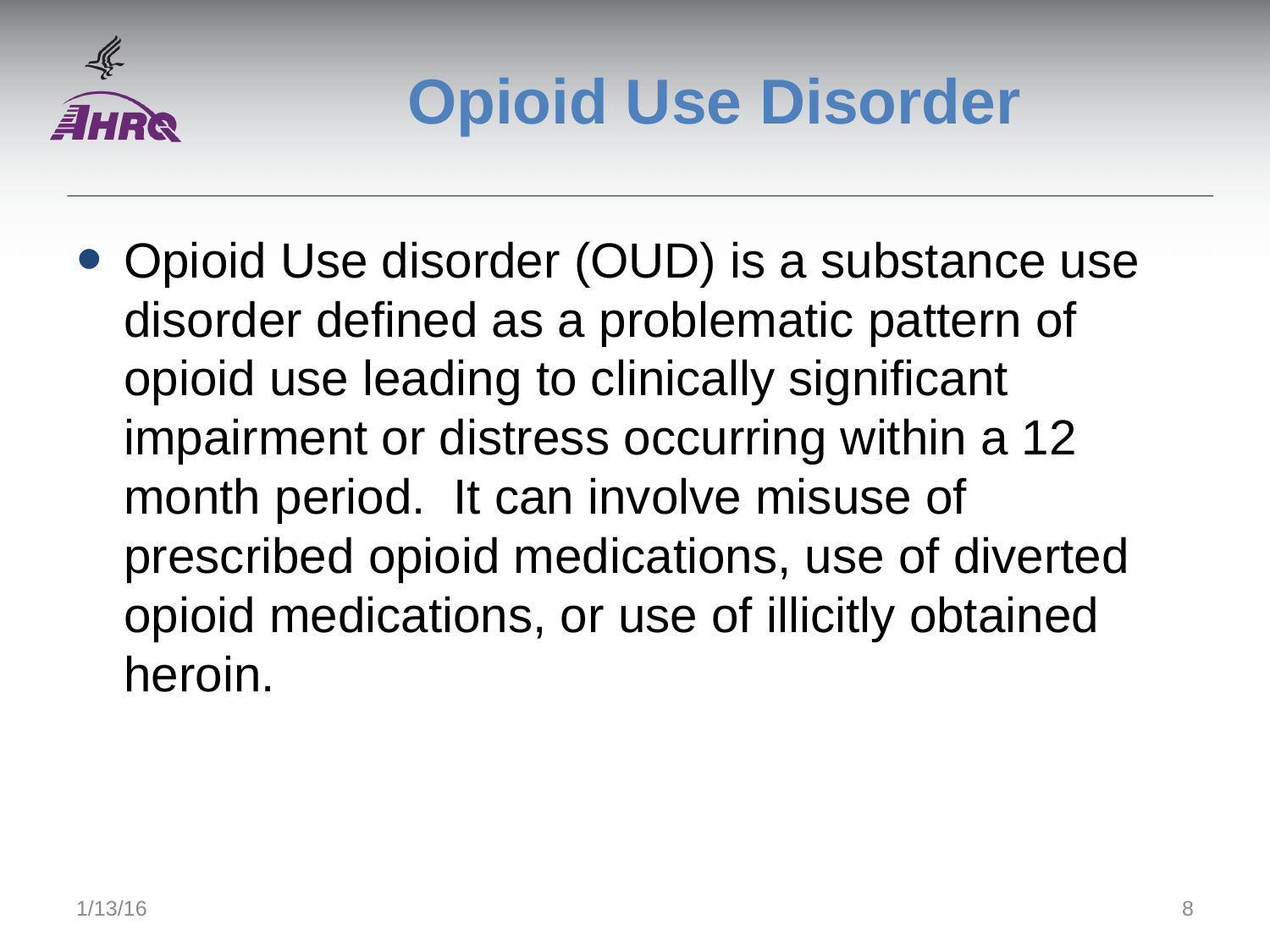

# Opioid Use Disorder
Opioid Use disorder (OUD) is a substance use disorder defined as a problematic pattern of opioid use leading to clinically significant impairment or distress occurring within a 12 month period.  It can involve misuse of prescribed opioid medications, use of diverted opioid medications, or use of illicitly obtained heroin.
1/13/16
8